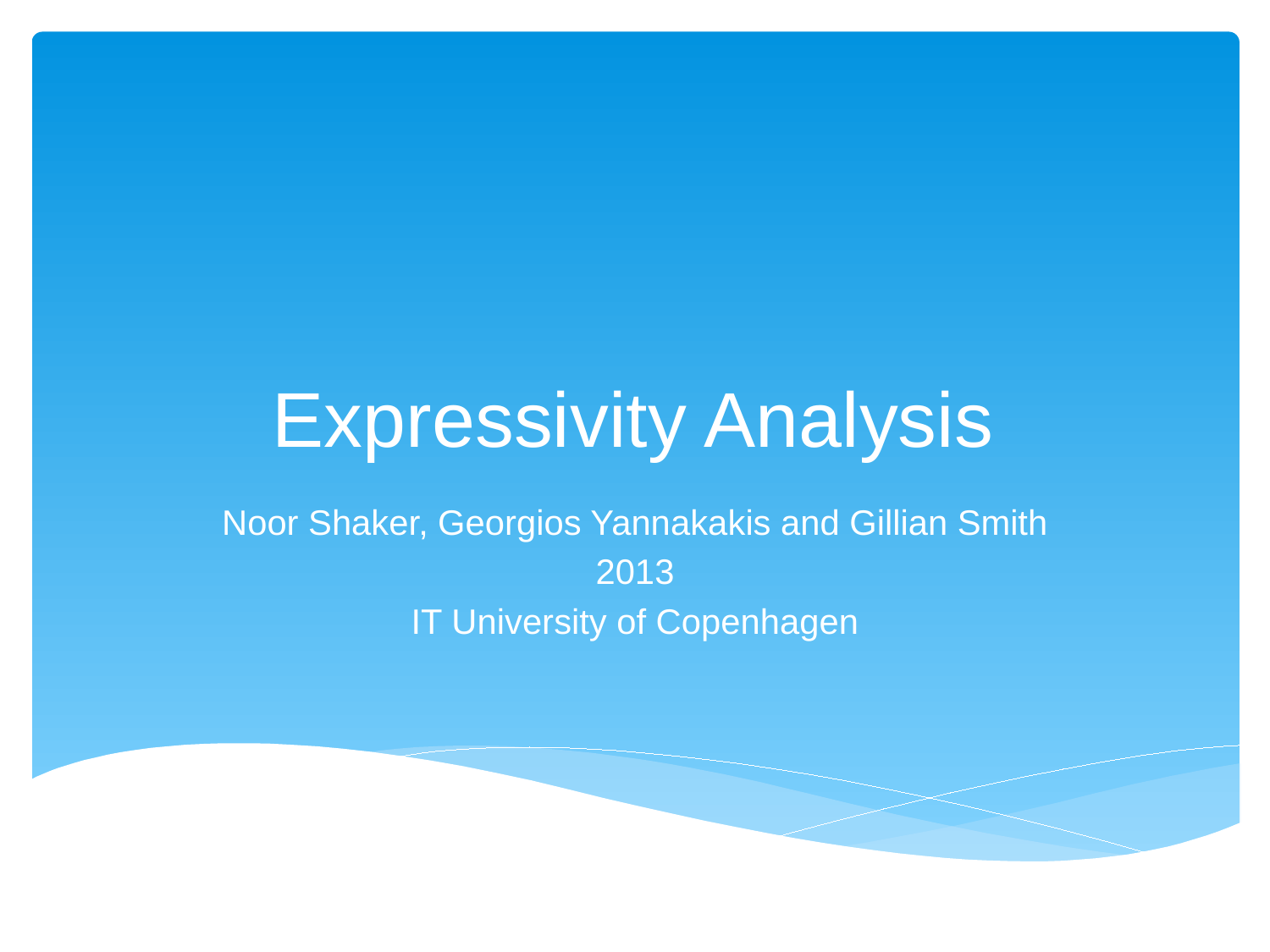

# Expressivity Analysis
Noor Shaker, Georgios Yannakakis and Gillian Smith
2013
IT University of Copenhagen